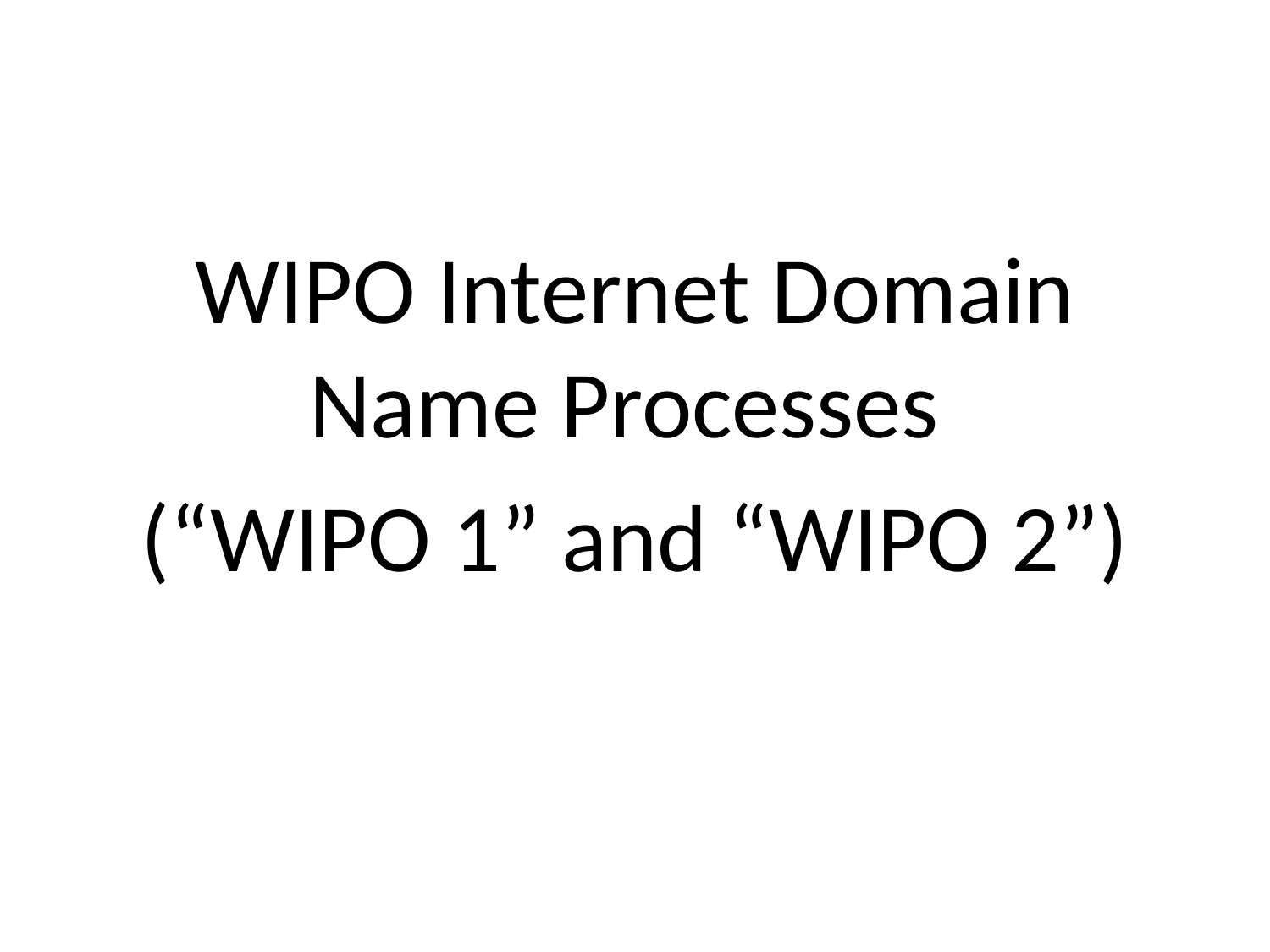

WIPO Internet Domain Name Processes
(“WIPO 1” and “WIPO 2”)